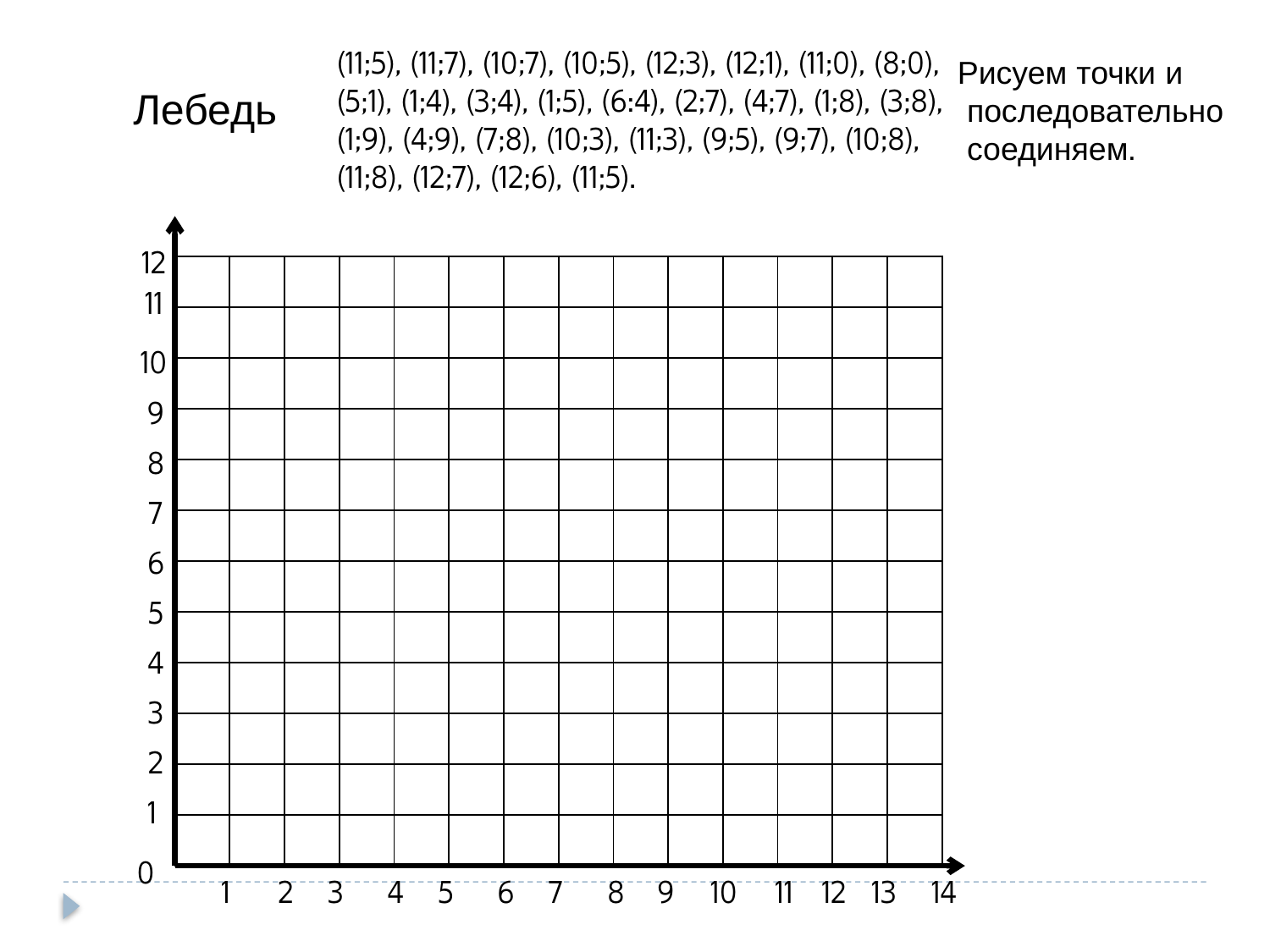

(11;5), (11;7), (10;7), (10;5), (12;3), (12;1), (11;0), (8;0), (5;1), (1;4), (3;4), (1;5), (6:4), (2;7), (4;7), (1;8), (3;8), (1;9), (4;9), (7;8), (10;3), (11;3), (9;5), (9;7), (10;8), (11;8), (12;7), (12;6), (11;5).

Рисуем точки и
 последовательно
 соединяем.
Лебедь
12
|  |  |  |  |  |  |  |  |  |  |  |  |  |  |
| --- | --- | --- | --- | --- | --- | --- | --- | --- | --- | --- | --- | --- | --- |
|  |  |  |  |  |  |  |  |  |  |  |  |  |  |
|  |  |  |  |  |  |  |  |  |  |  |  |  |  |
|  |  |  |  |  |  |  |  |  |  |  |  |  |  |
|  |  |  |  |  |  |  |  |  |  |  |  |  |  |
|  |  |  |  |  |  |  |  |  |  |  |  |  |  |
|  |  |  |  |  |  |  |  |  |  |  |  |  |  |
|  |  |  |  |  |  |  |  |  |  |  |  |  |  |
|  |  |  |  |  |  |  |  |  |  |  |  |  |  |
|  |  |  |  |  |  |  |  |  |  |  |  |  |  |
|  |  |  |  |  |  |  |  |  |  |  |  |  |  |
|  |  |  |  |  |  |  |  |  |  |  |  |  |  |
11
10
9
8
7
6
5
4
3
2
1
0
1
2
3
4
5
6
7
8
9
10
11
12
13
14